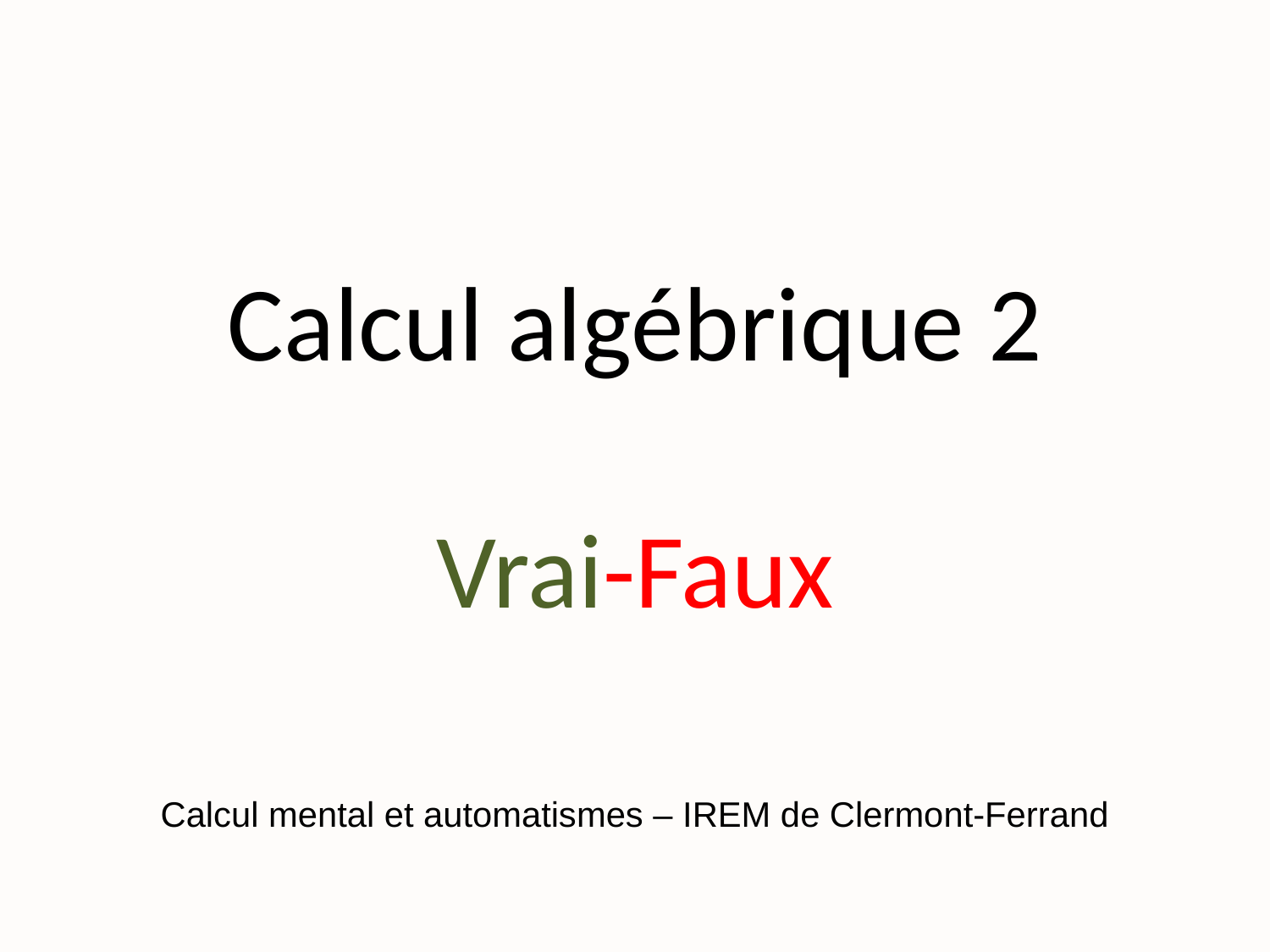

# Calcul algébrique 2
Vrai-Faux
Calcul mental et automatismes – IREM de Clermont-Ferrand